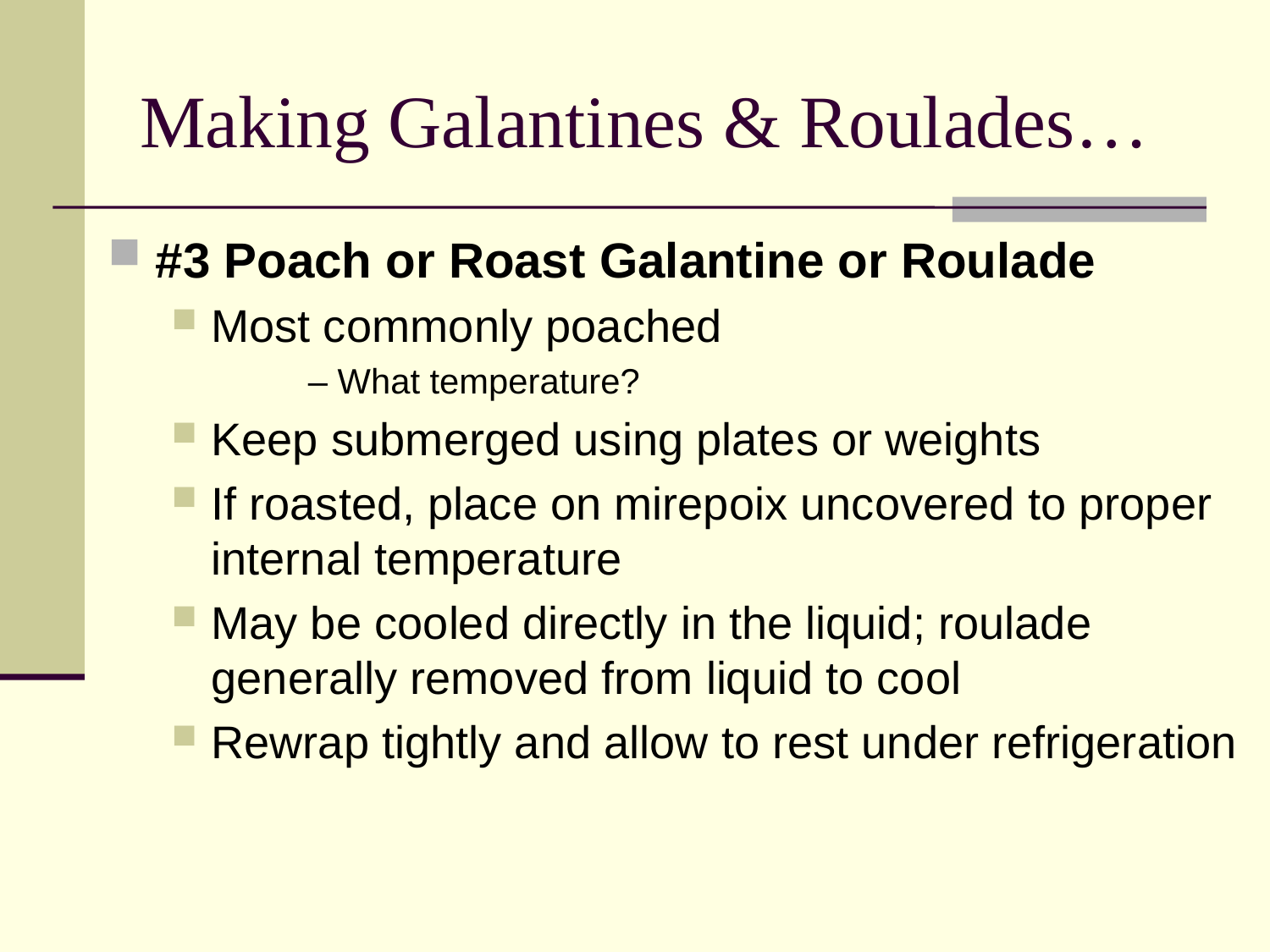

# Making Galantines & Roulades…
#3 Poach or Roast Galantine or Roulade
Most commonly poached
 – What temperature?
Keep submerged using plates or weights
If roasted, place on mirepoix uncovered to proper internal temperature
May be cooled directly in the liquid; roulade generally removed from liquid to cool
Rewrap tightly and allow to rest under refrigeration